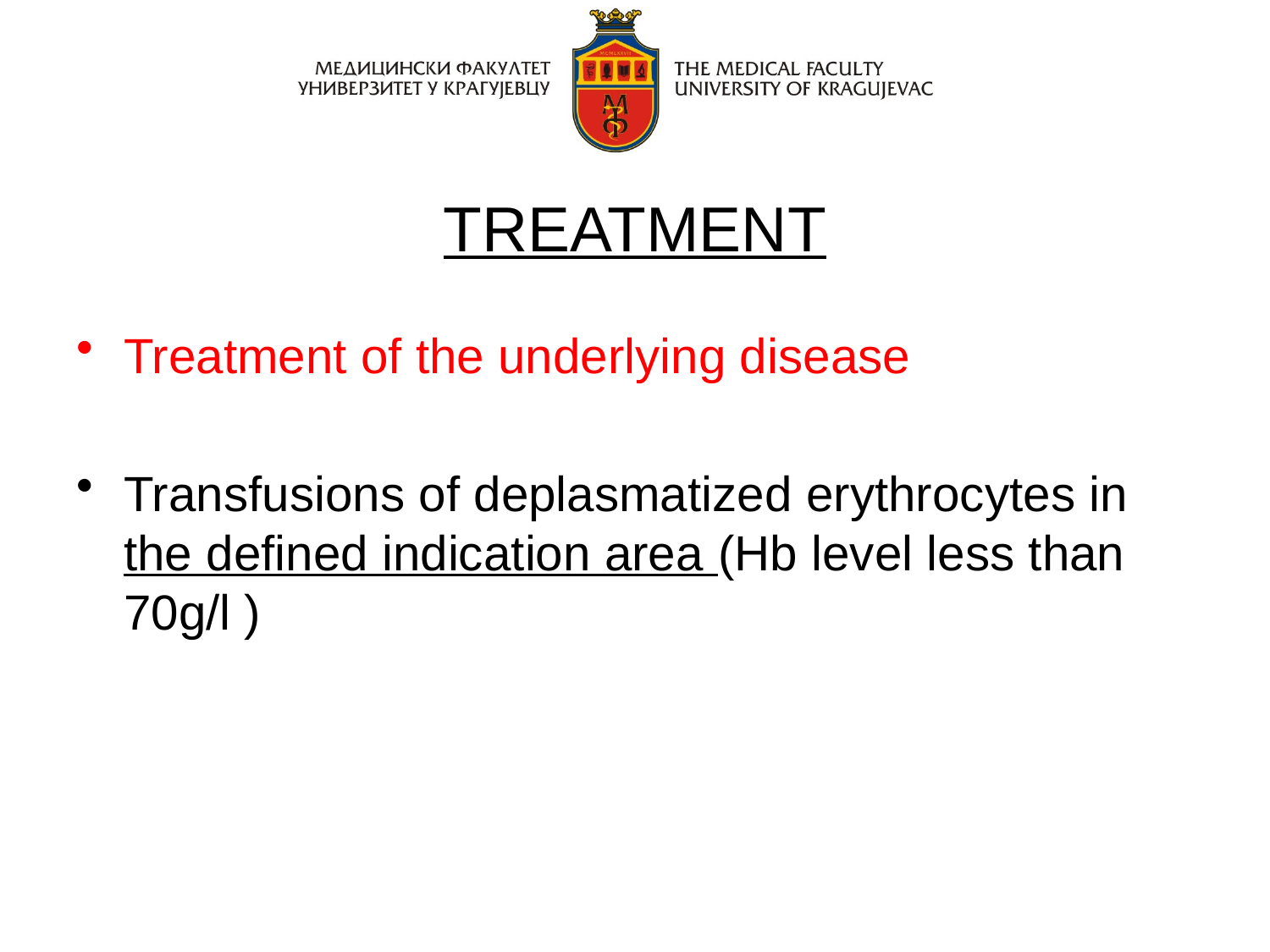

# TREATMENT
Treatment of the underlying disease

Transfusions of deplasmatized erythrocytes in the defined indication area (Hb level less than 70g/l )